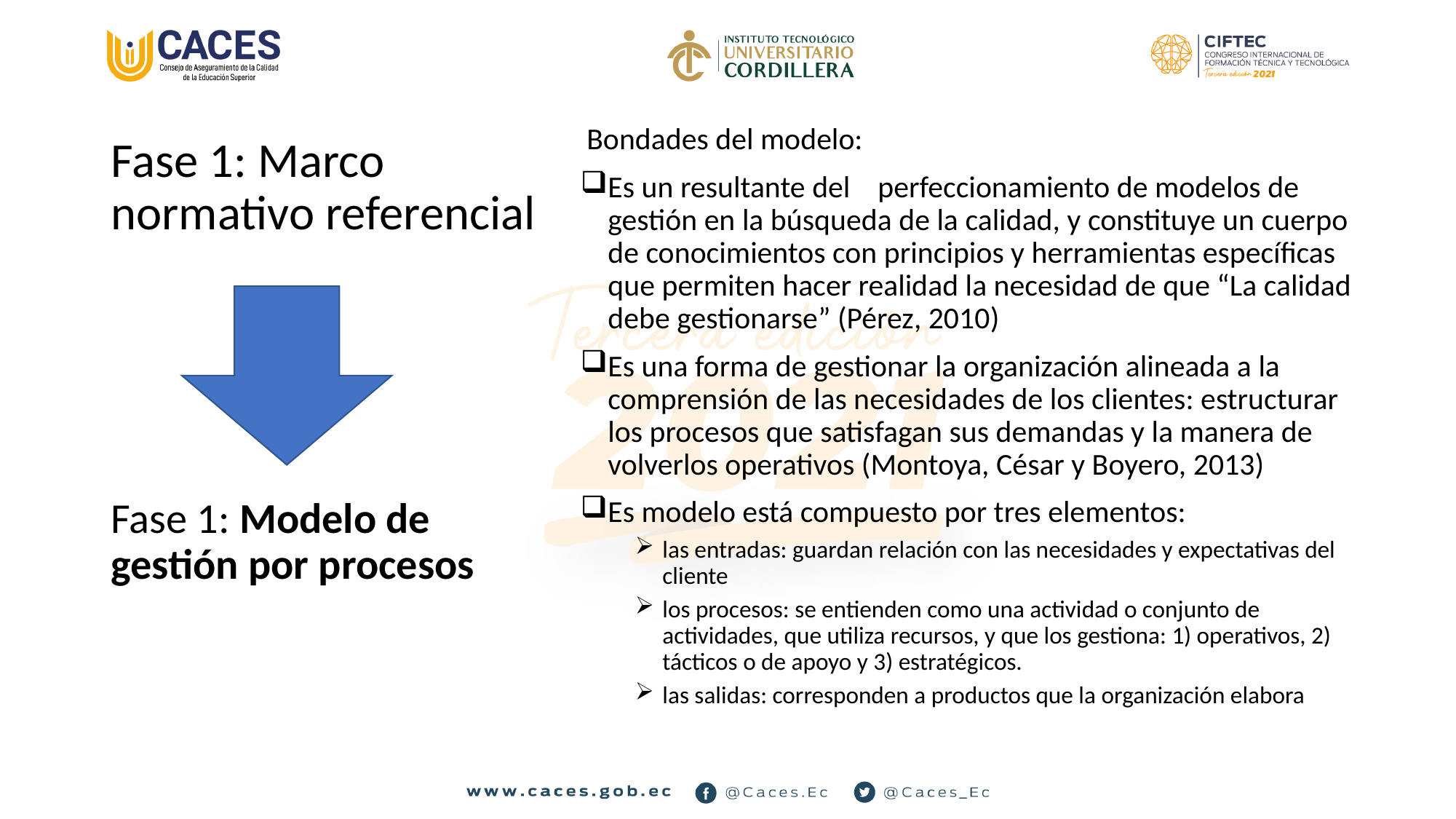

# Fase 1: Marco normativo referencial
 Bondades del modelo:
Es un resultante del    perfeccionamiento de modelos de gestión en la búsqueda de la calidad, y constituye un cuerpo de conocimientos con principios y herramientas específicas que permiten hacer realidad la necesidad de que “La calidad debe gestionarse” (Pérez, 2010)
Es una forma de gestionar la organización alineada a la comprensión de las necesidades de los clientes: estructurar los procesos que satisfagan sus demandas y la manera de volverlos operativos (Montoya, César y Boyero, 2013)
Es modelo está compuesto por tres elementos:
las entradas: guardan relación con las necesidades y expectativas del cliente
los procesos: se entienden como una actividad o conjunto de actividades, que utiliza recursos, y que los gestiona: 1) operativos, 2) tácticos o de apoyo y 3) estratégicos.
las salidas: corresponden a productos que la organización elabora

Fase 1: Modelo de gestión por procesos